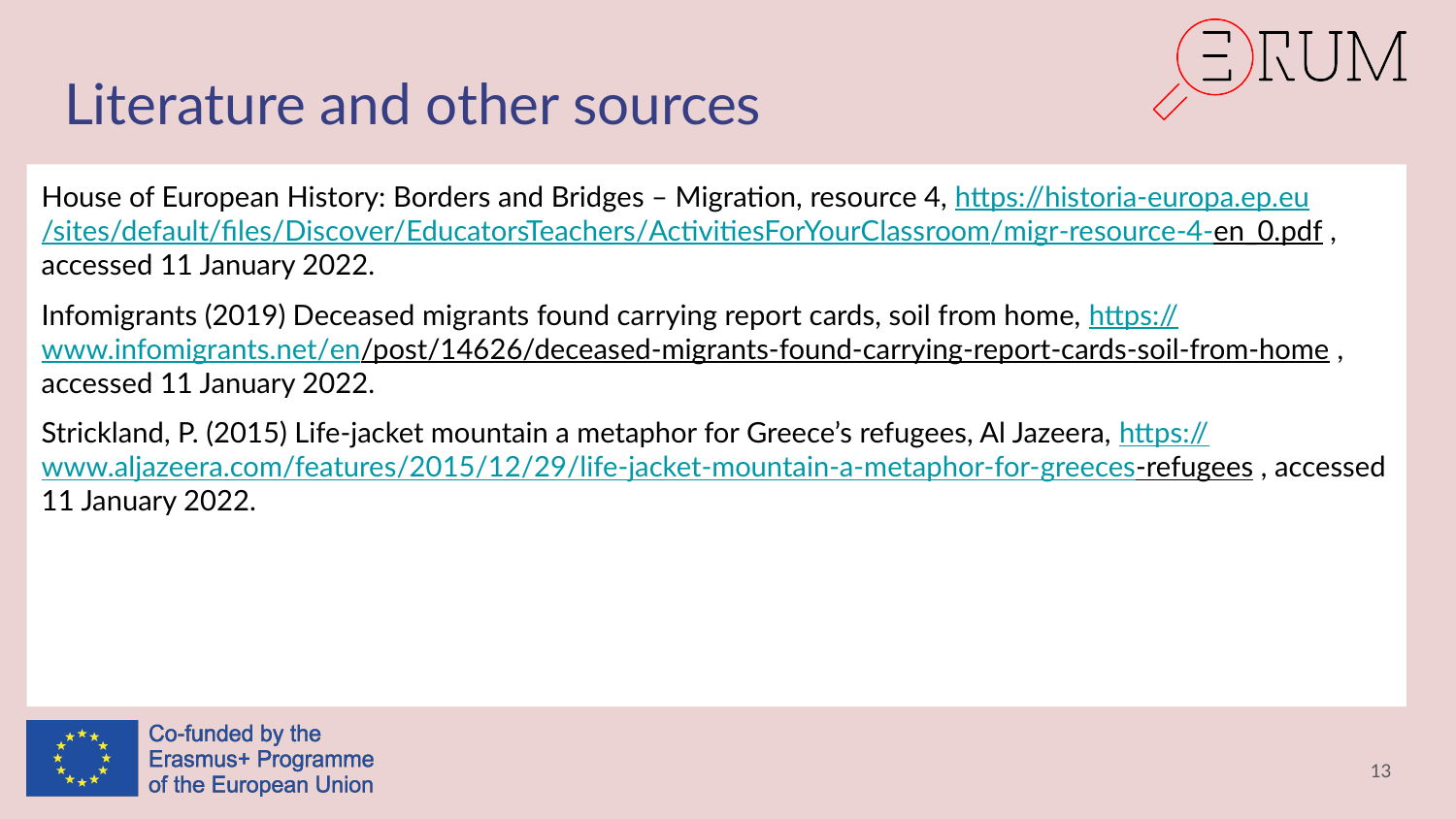

# Literature and other sources
House of European History: Borders and Bridges – Migration, resource 4, https://historia-europa.ep.eu/sites/default/files/Discover/EducatorsTeachers/ActivitiesForYourClassroom/migr-resource-4-en_0.pdf , accessed 11 January 2022.
Infomigrants (2019) Deceased migrants found carrying report cards, soil from home, https://www.infomigrants.net/en/post/14626/deceased-migrants-found-carrying-report-cards-soil-from-home , accessed 11 January 2022.
Strickland, P. (2015) Life-jacket mountain a metaphor for Greece’s refugees, Al Jazeera, https://www.aljazeera.com/features/2015/12/29/life-jacket-mountain-a-metaphor-for-greeces-refugees , accessed 11 January 2022.
13